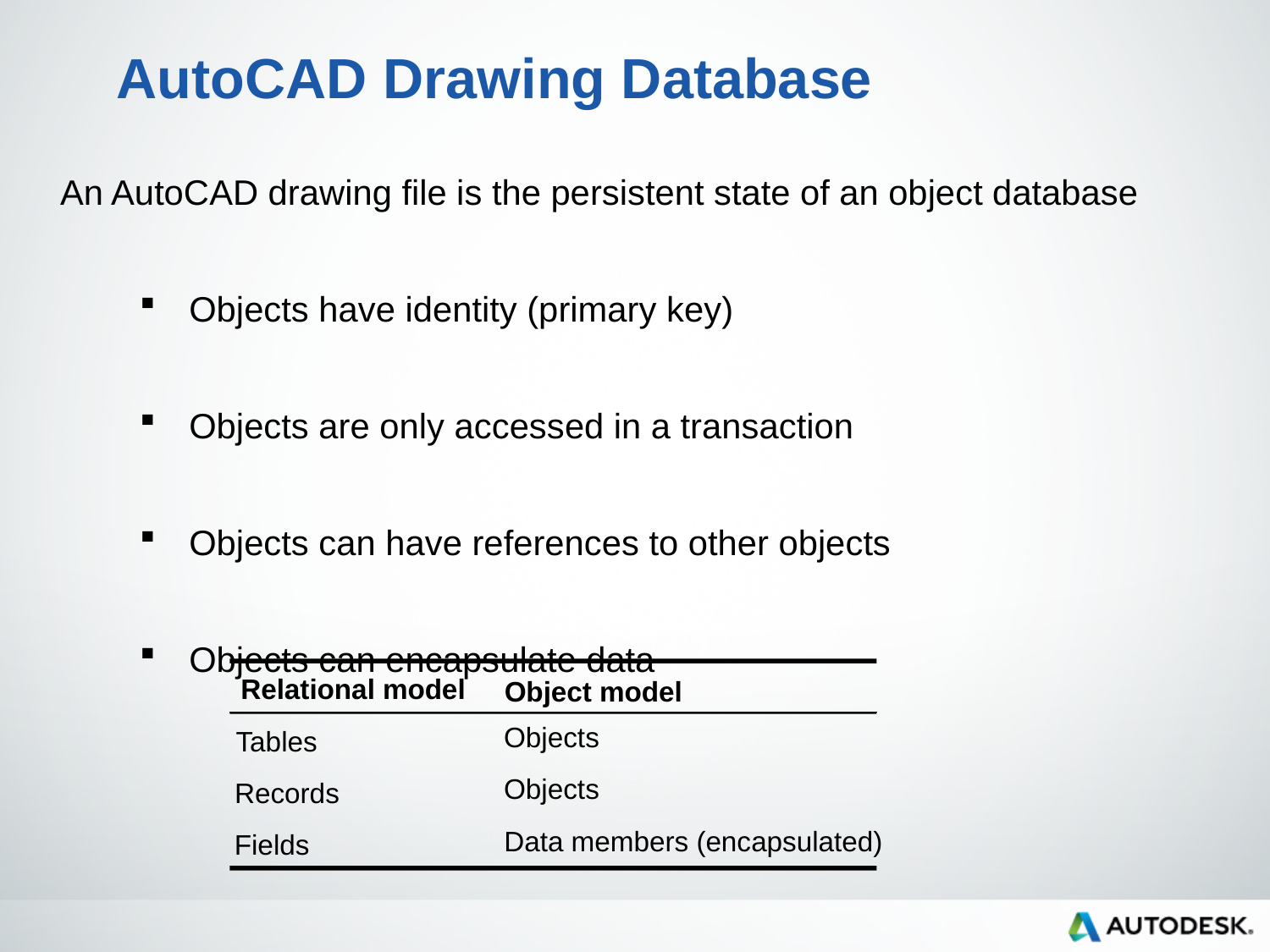

# AutoCAD Drawing Database
An AutoCAD drawing file is the persistent state of an object database

Objects have identity (primary key)

Objects are only accessed in a transaction

Objects can have references to other objects

Objects can encapsulate data

Relational model
Object model

Objects
Tables
Objects
Records
Data members (encapsulated)
Fields